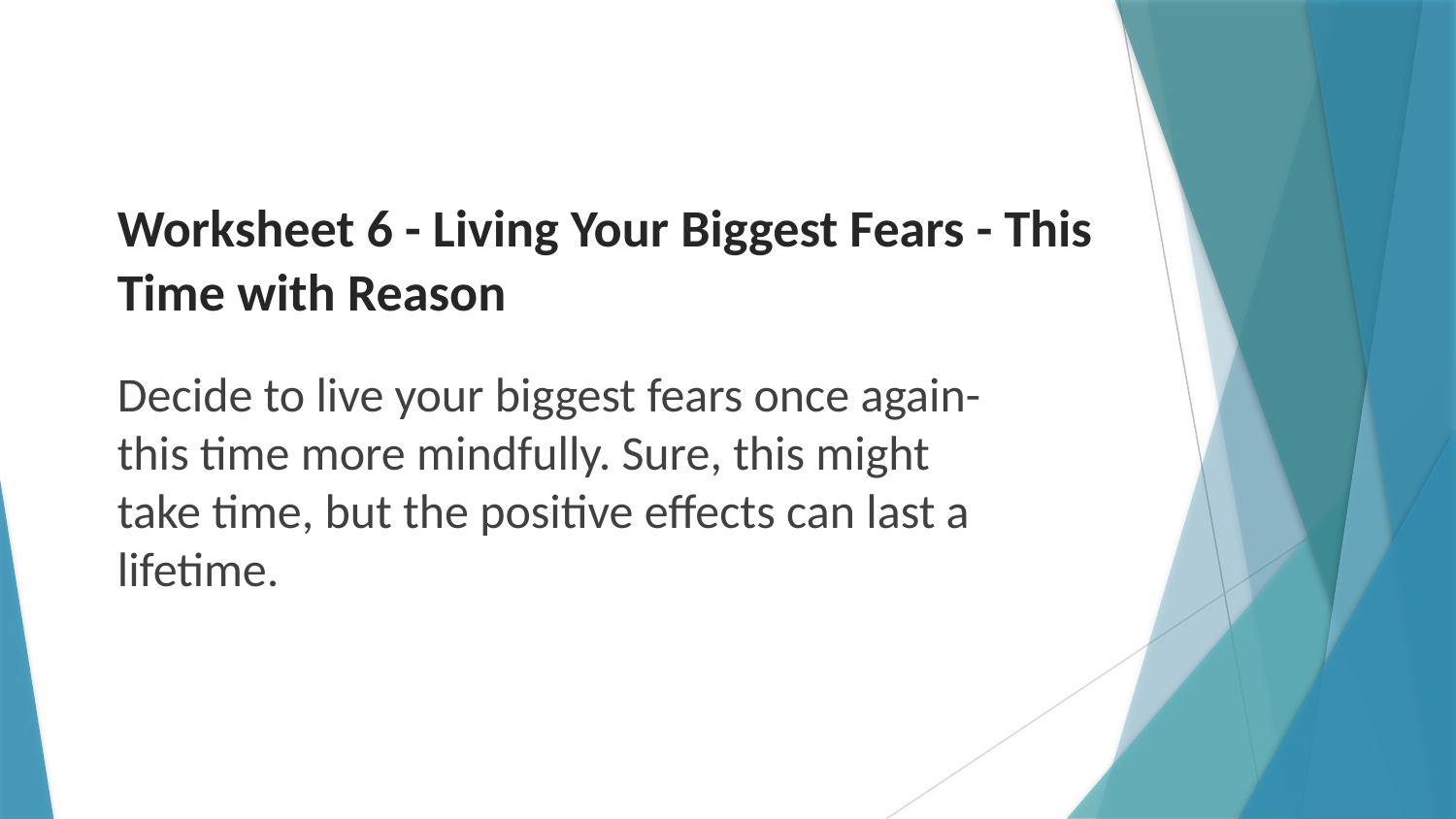

# Worksheet 6 - Living Your Biggest Fears - This Time with Reason
Decide to live your biggest fears once again-this time more mindfully. Sure, this might take time, but the positive effects can last a lifetime.